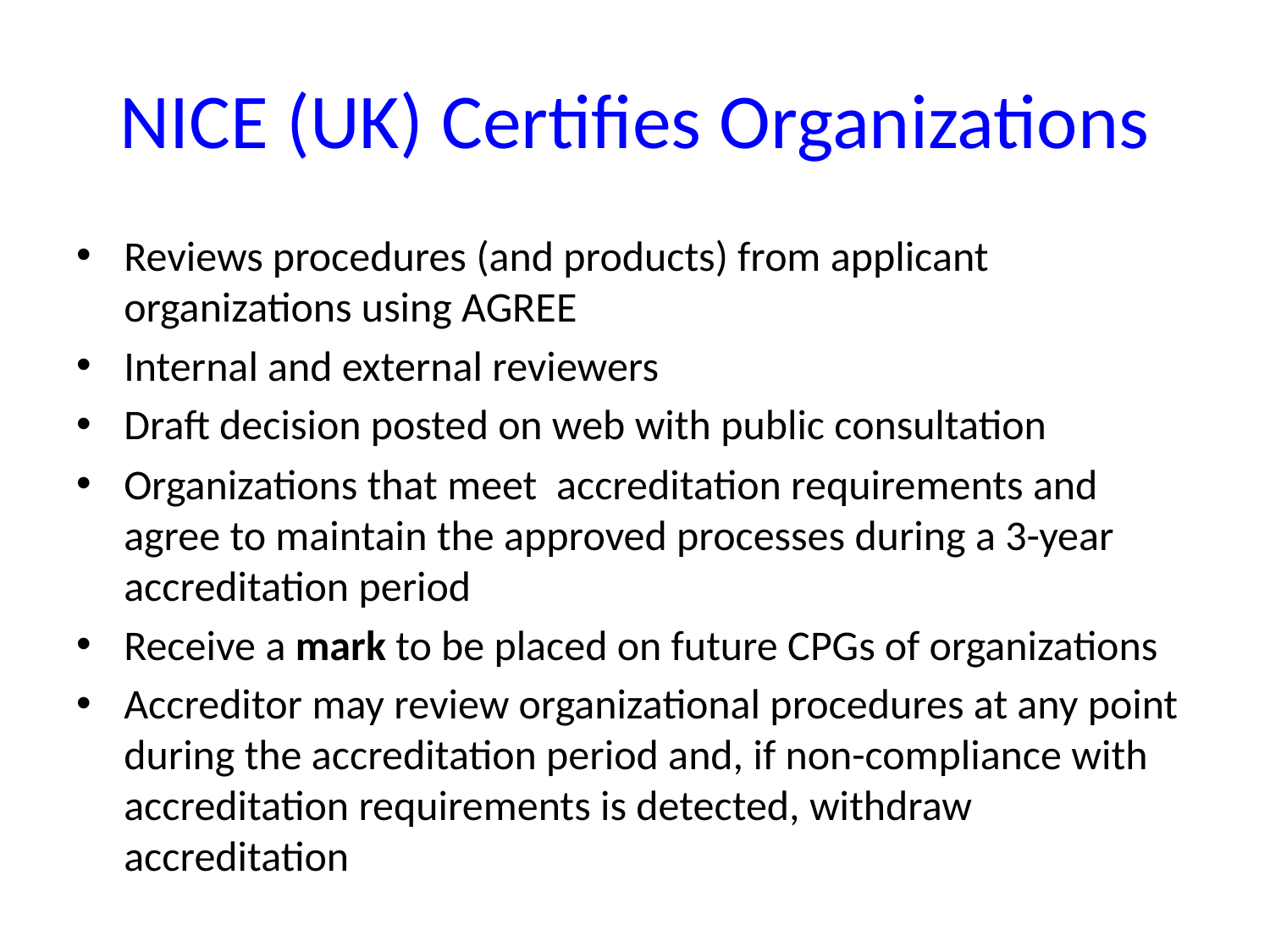

# NICE (UK) Certifies Organizations
Reviews procedures (and products) from applicant organizations using AGREE
Internal and external reviewers
Draft decision posted on web with public consultation
Organizations that meet  accreditation requirements and agree to maintain the approved processes during a 3-year accreditation period
Receive a mark to be placed on future CPGs of organizations
Accreditor may review organizational procedures at any point during the accreditation period and, if non-compliance with accreditation requirements is detected, withdraw accreditation